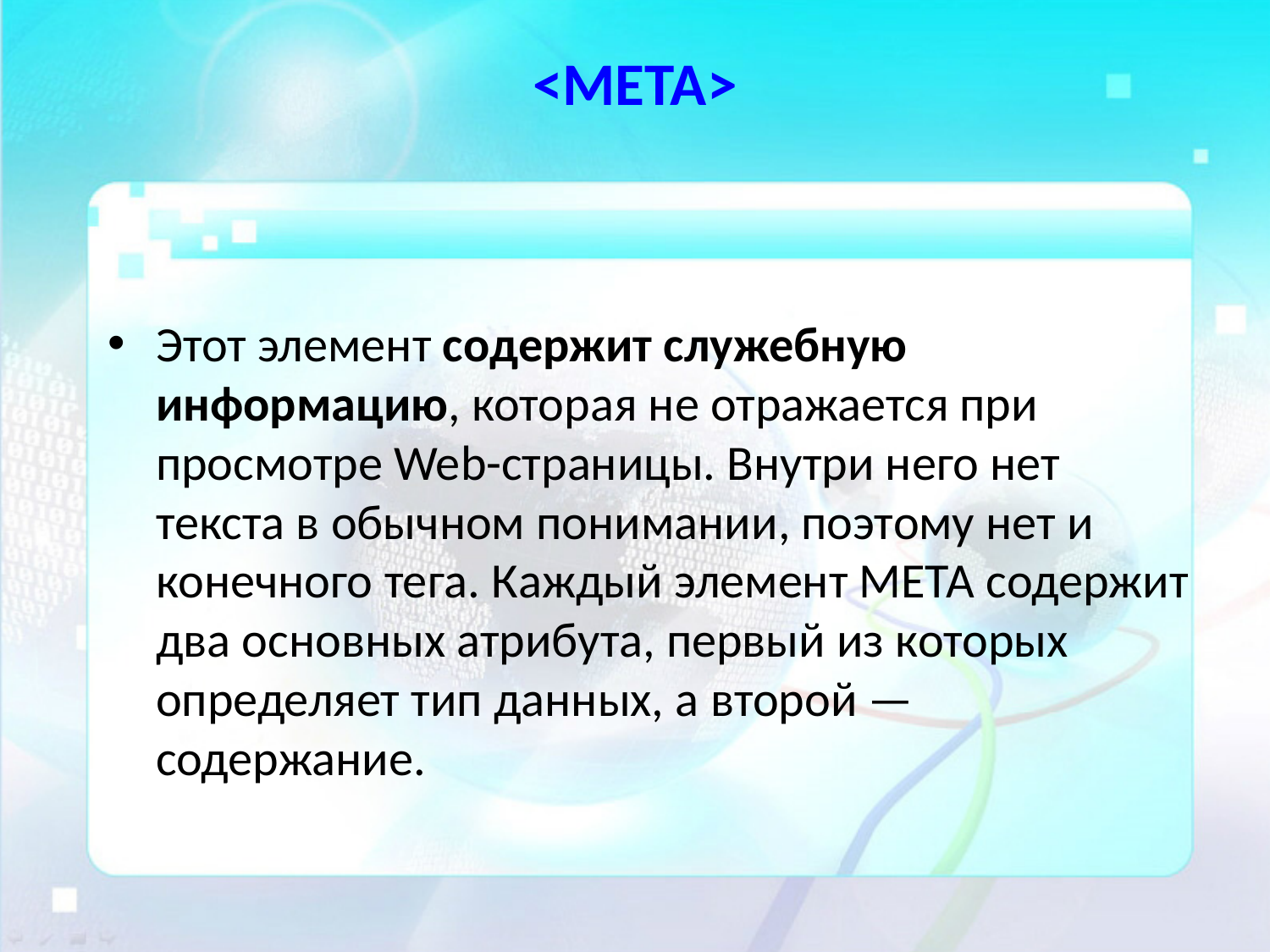

# <МЕТА>
Этот элемент содержит служебную информацию, которая не отражается при просмотре Web-страницы. Внутри него нет текста в обычном понимании, поэтому нет и конечного тега. Каждый элемент МЕТА содержит два основных атрибута, первый из которых определяет тип данных, а второй — содержание.